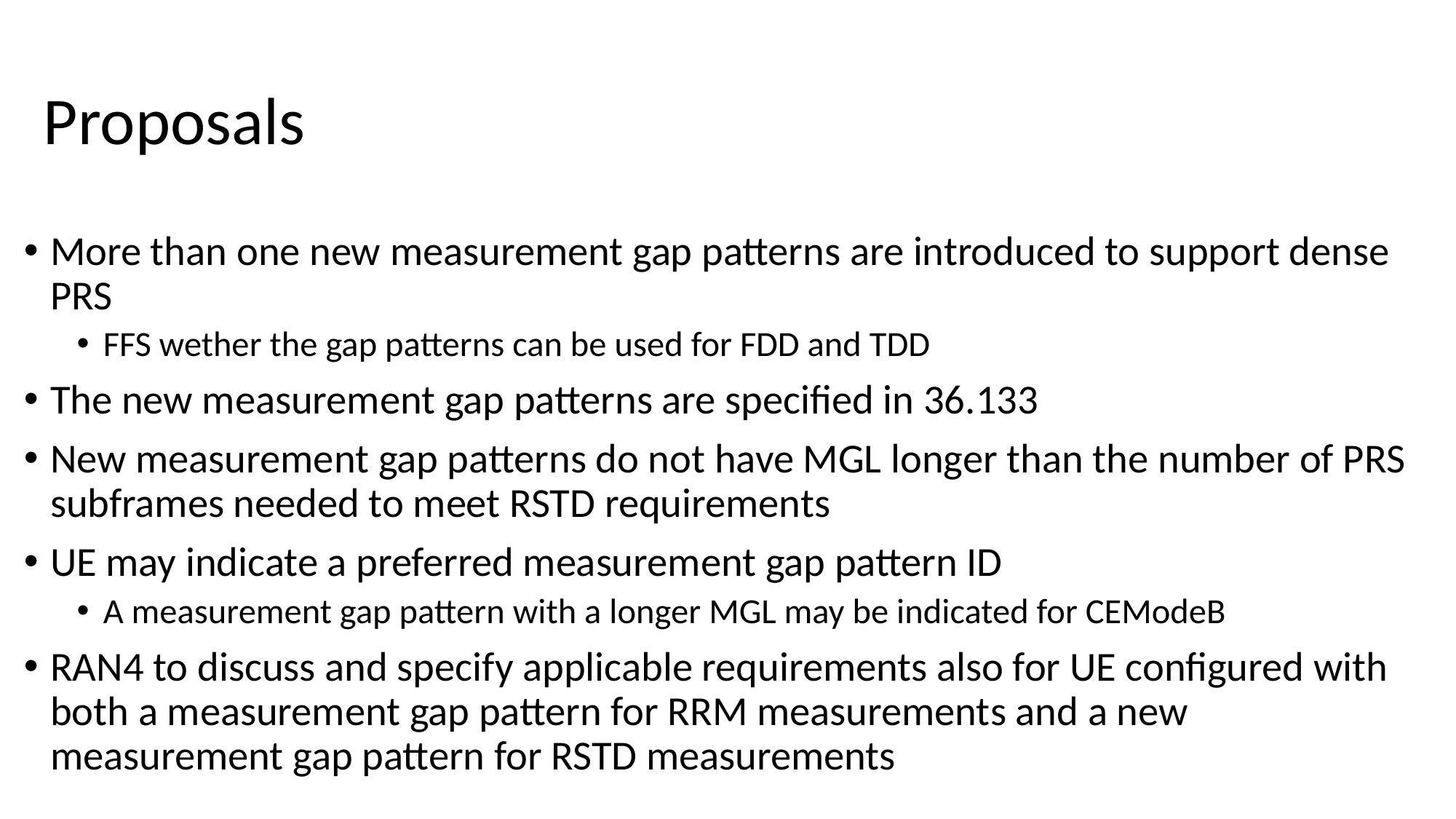

# Proposals
More than one new measurement gap patterns are introduced to support dense PRS
FFS wether the gap patterns can be used for FDD and TDD
The new measurement gap patterns are specified in 36.133
New measurement gap patterns do not have MGL longer than the number of PRS subframes needed to meet RSTD requirements
UE may indicate a preferred measurement gap pattern ID
A measurement gap pattern with a longer MGL may be indicated for CEModeB
RAN4 to discuss and specify applicable requirements also for UE configured with both a measurement gap pattern for RRM measurements and a new measurement gap pattern for RSTD measurements